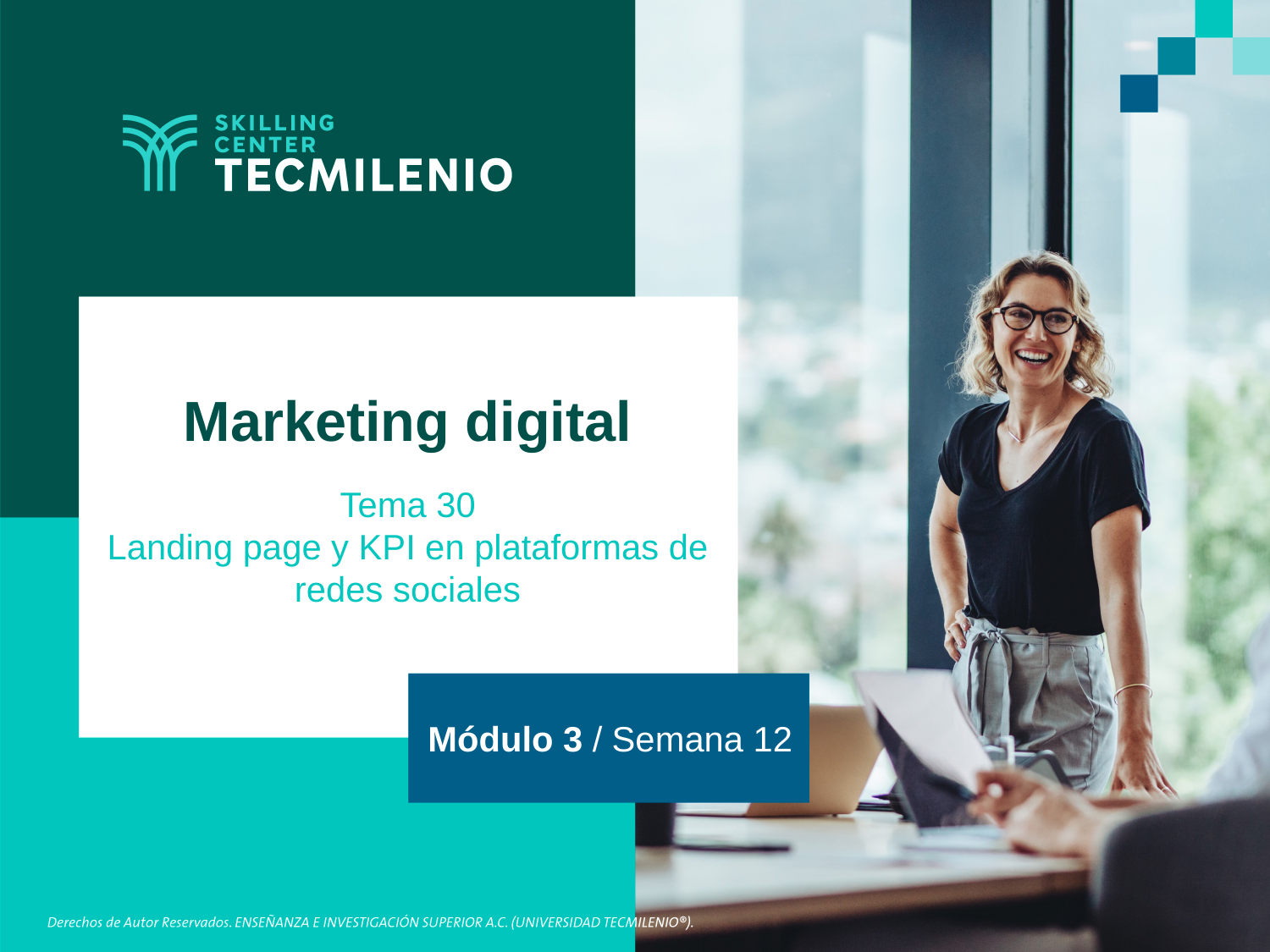

Marketing digital
Tema 30
Landing page y KPI en plataformas de redes sociales
Módulo 3 / Semana 12